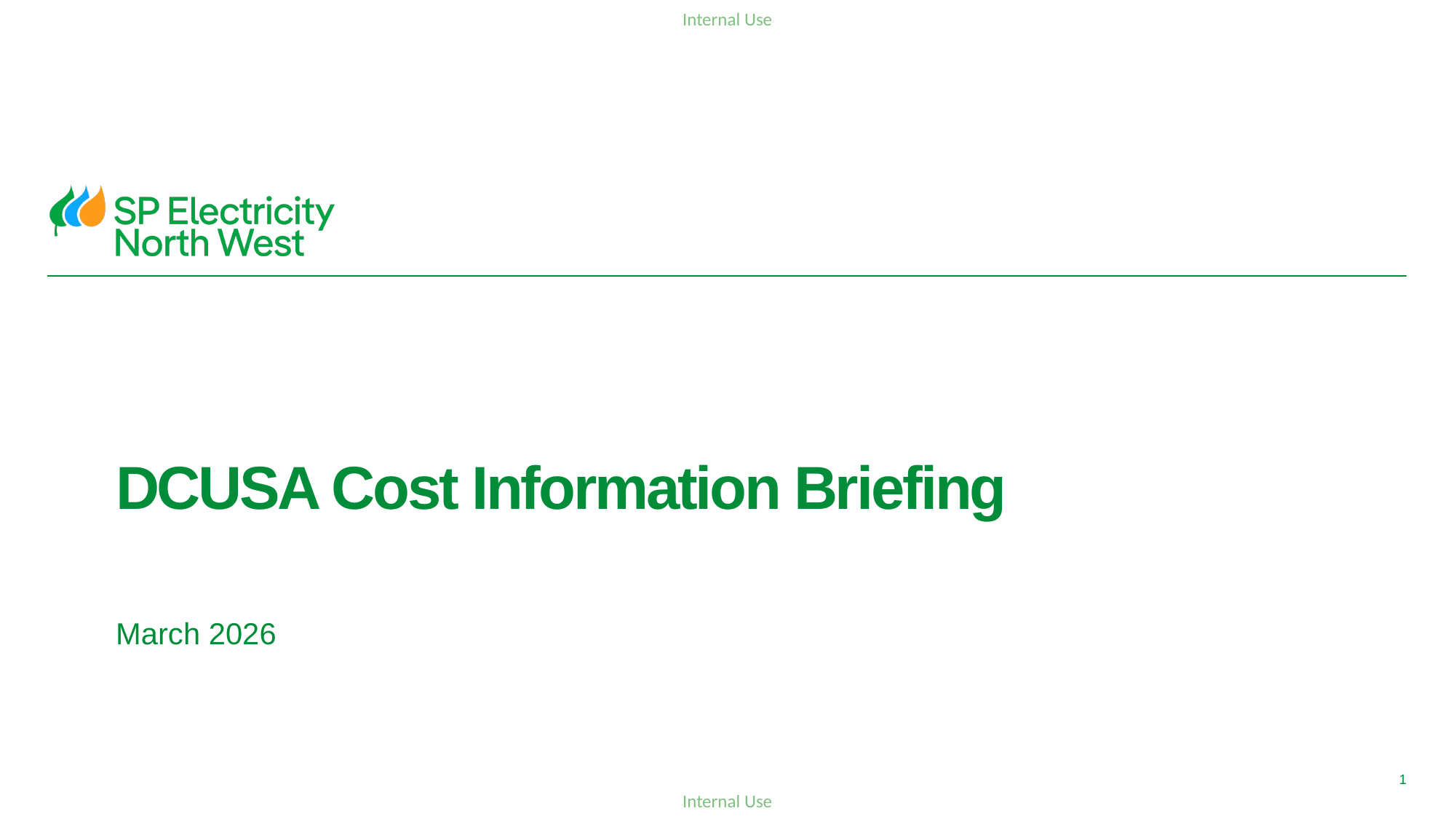

# DCUSA Cost Information Briefing
March 2026